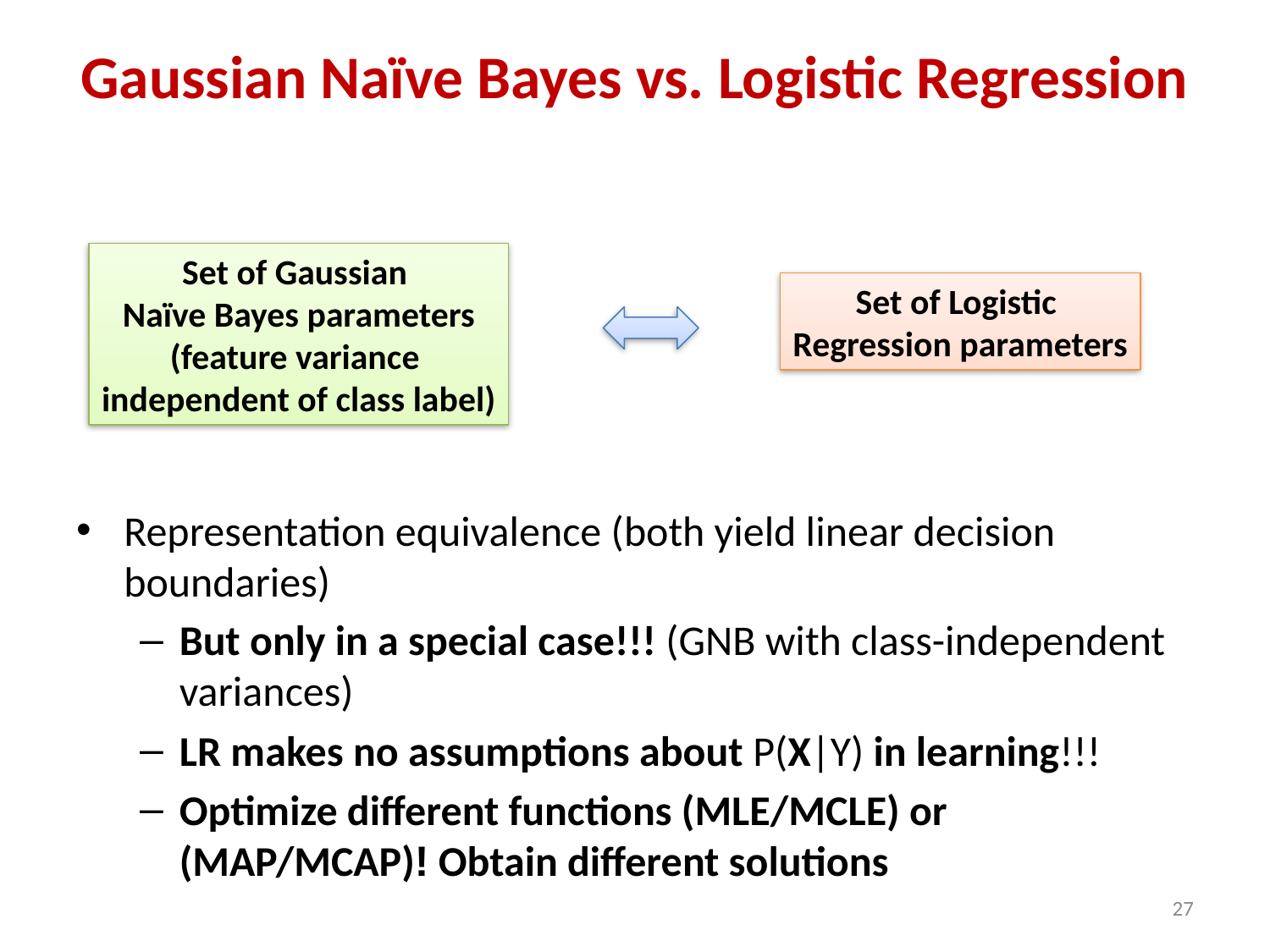

# Gaussian Naïve Bayes vs. Logistic Regression
Set of Gaussian
Naïve Bayes parameters
(feature variance
independent of class label)
Set of Logistic
Regression parameters

Representation equivalence (both yield linear decision boundaries)
But only in a special case!!! (GNB with class-independent variances)
LR makes no assumptions about P(X|Y) in learning!!!
Optimize different functions (MLE/MCLE) or (MAP/MCAP)! Obtain different solutions
27